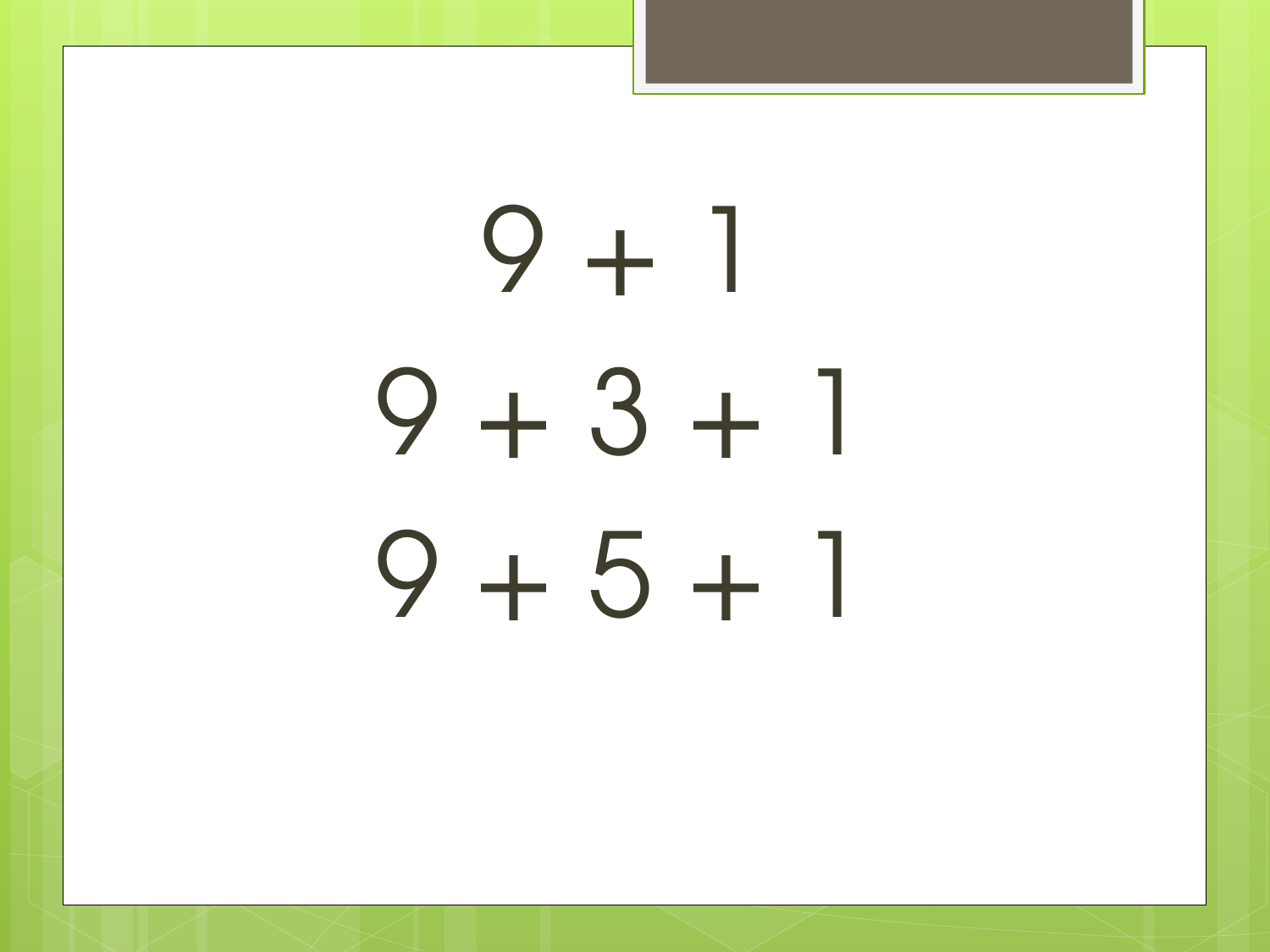

9 + 1
9 + 3 + 1
9 + 5 + 1